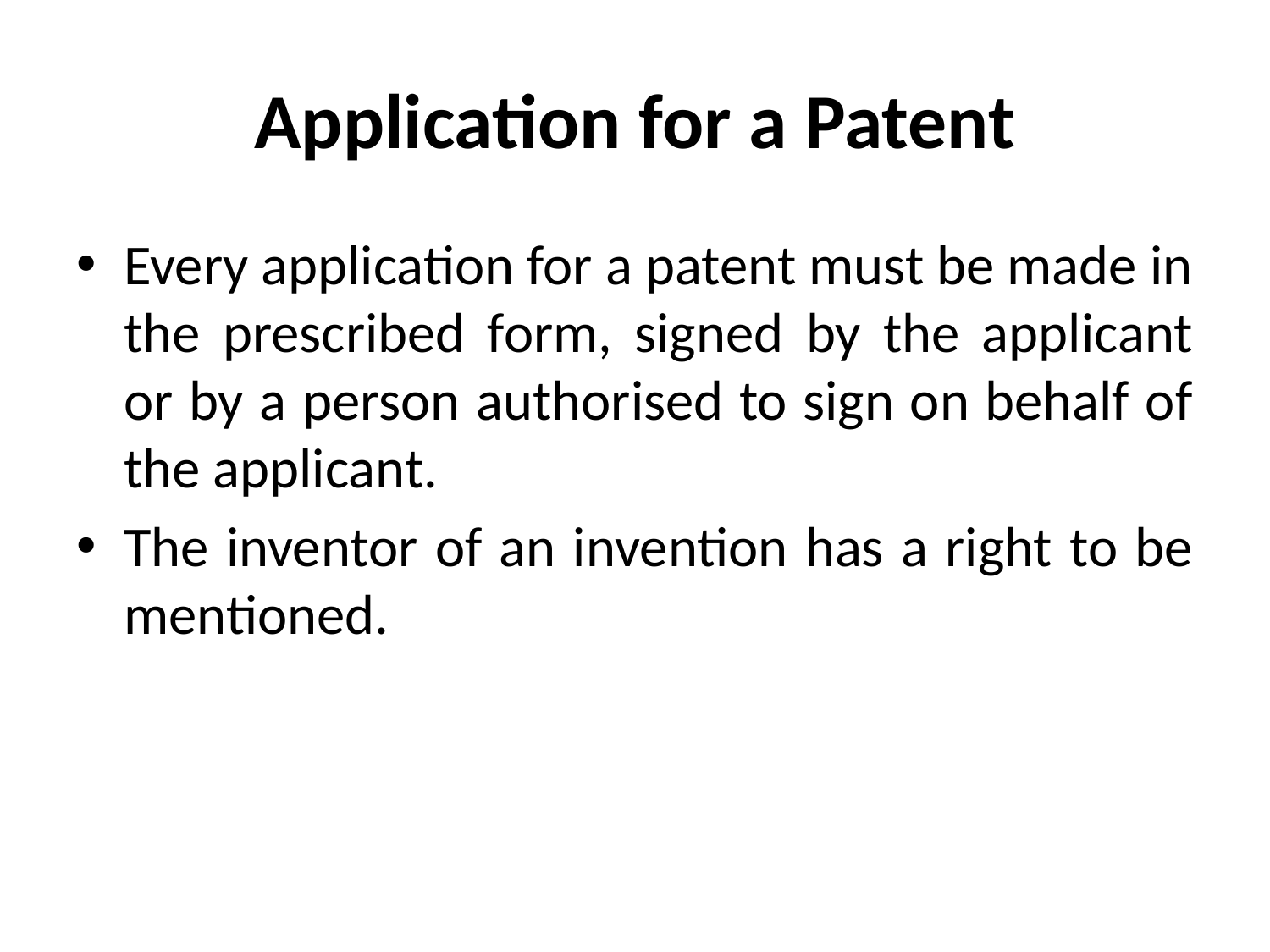

# Application for a Patent
Every application for a patent must be made in the prescribed form, signed by the applicant or by a person authorised to sign on behalf of the applicant.
The inventor of an invention has a right to be mentioned.